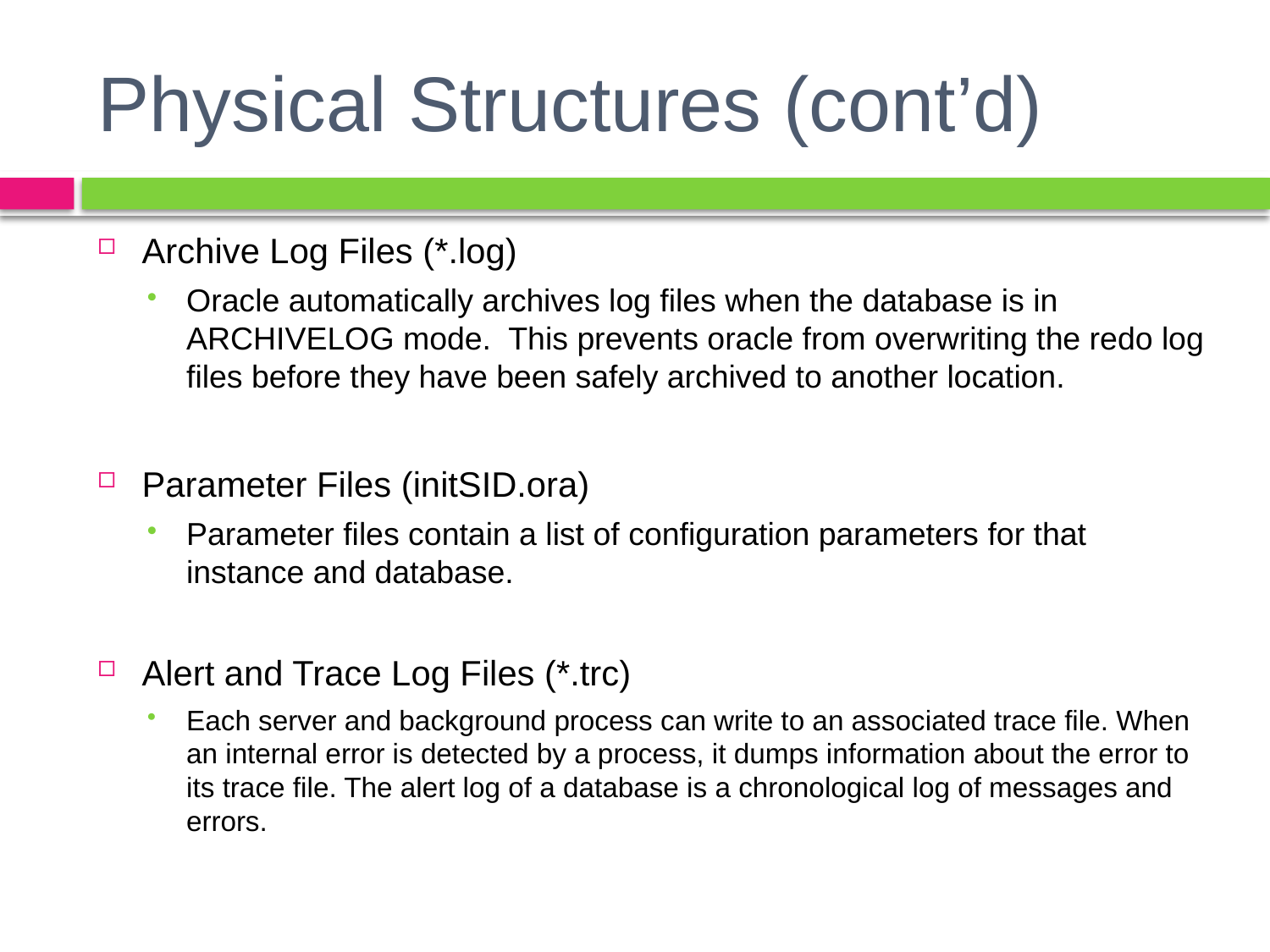

# Physical Structures (cont’d)
Archive Log Files (*.log)
Oracle automatically archives log files when the database is in ARCHIVELOG mode.  This prevents oracle from overwriting the redo log files before they have been safely archived to another location.

Parameter Files (initSID.ora)
Parameter files contain a list of configuration parameters for that instance and database.

Alert and Trace Log Files (*.trc)
Each server and background process can write to an associated trace file. When an internal error is detected by a process, it dumps information about the error to its trace file. The alert log of a database is a chronological log of messages and errors.